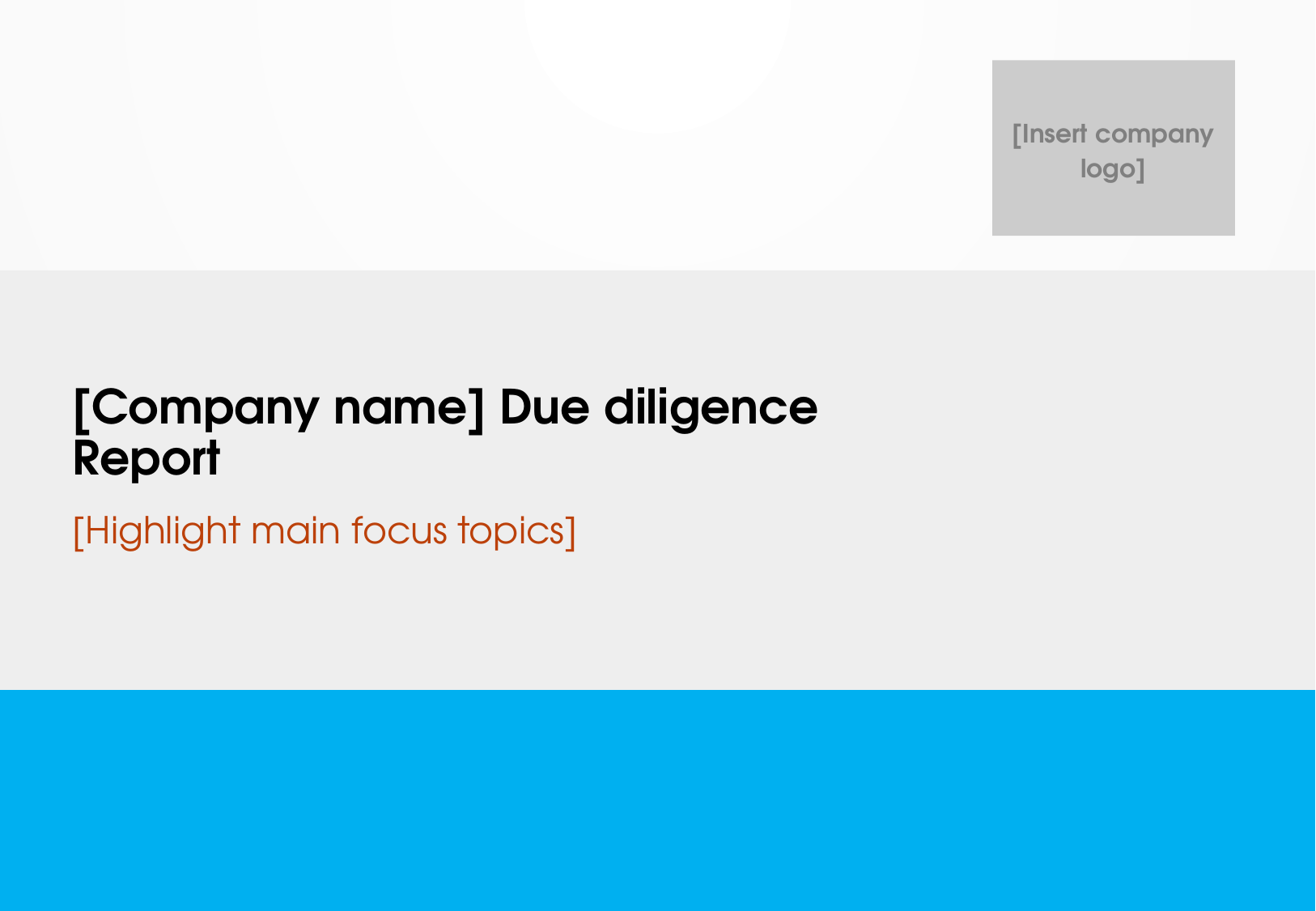

[Insert company logo]

# [Company name] Due diligence Report
[Highlight main focus topics]